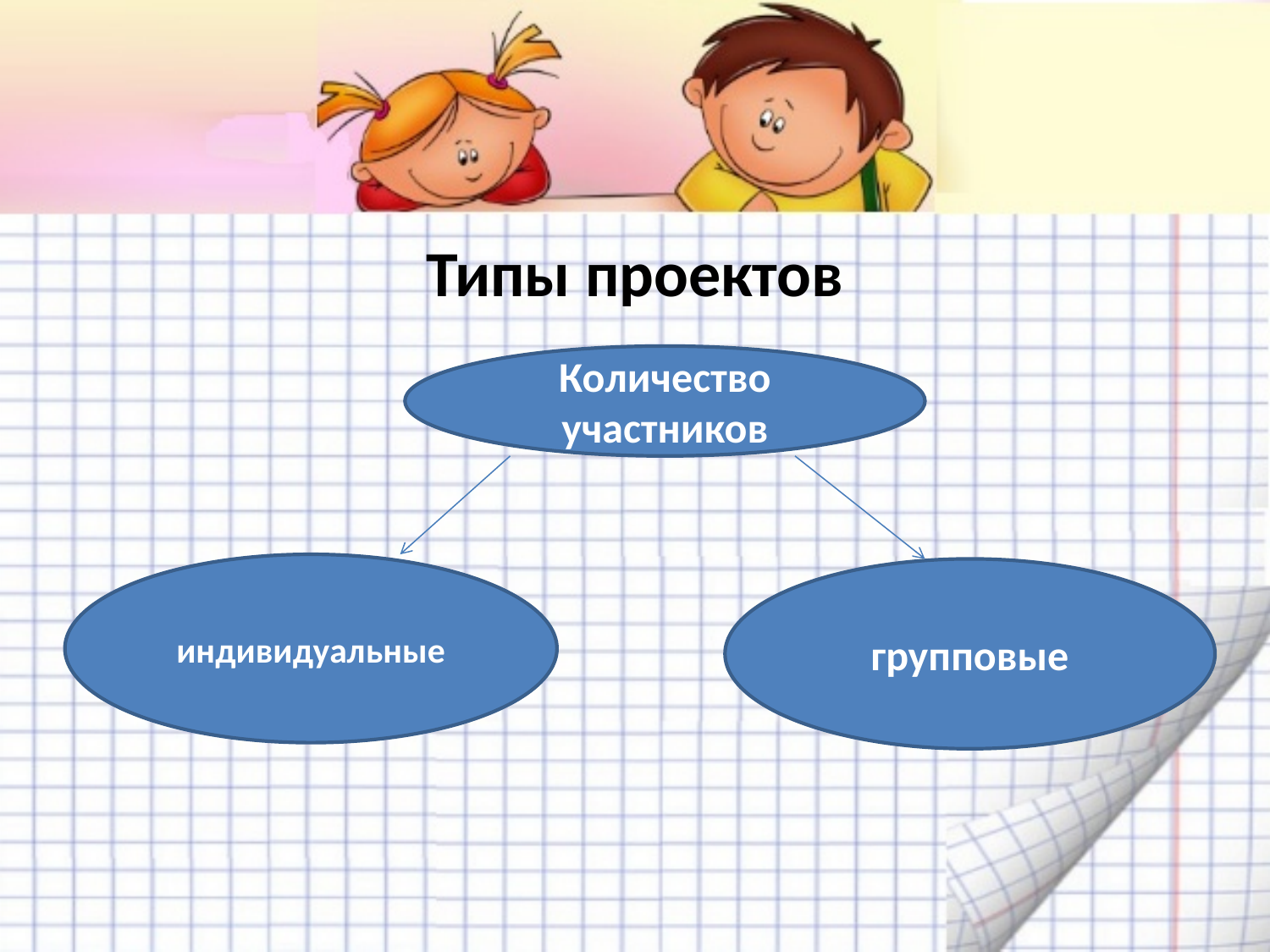

# Типы проектов
Количество участников
индивидуальные
групповые